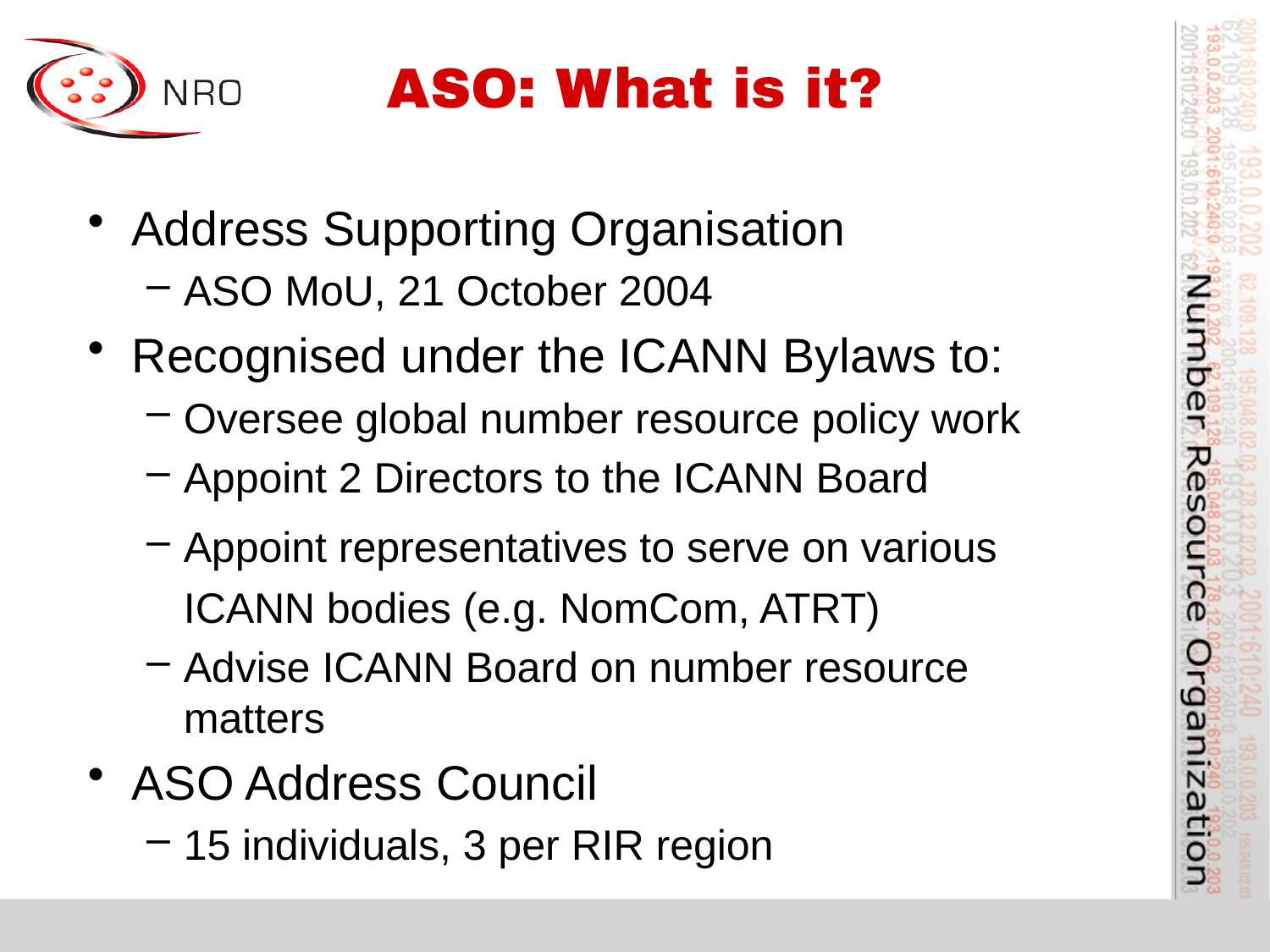

# ASO: What is it?
Address Supporting Organisation
ASO MoU, 21 October 2004
Recognised under the ICANN Bylaws to:
Oversee global number resource policy work
Appoint 2 Directors to the ICANN Board
Appoint representatives to serve on various ICANN bodies (e.g. NomCom, ATRT)
Advise ICANN Board on number resource matters
ASO Address Council
15 individuals, 3 per RIR region